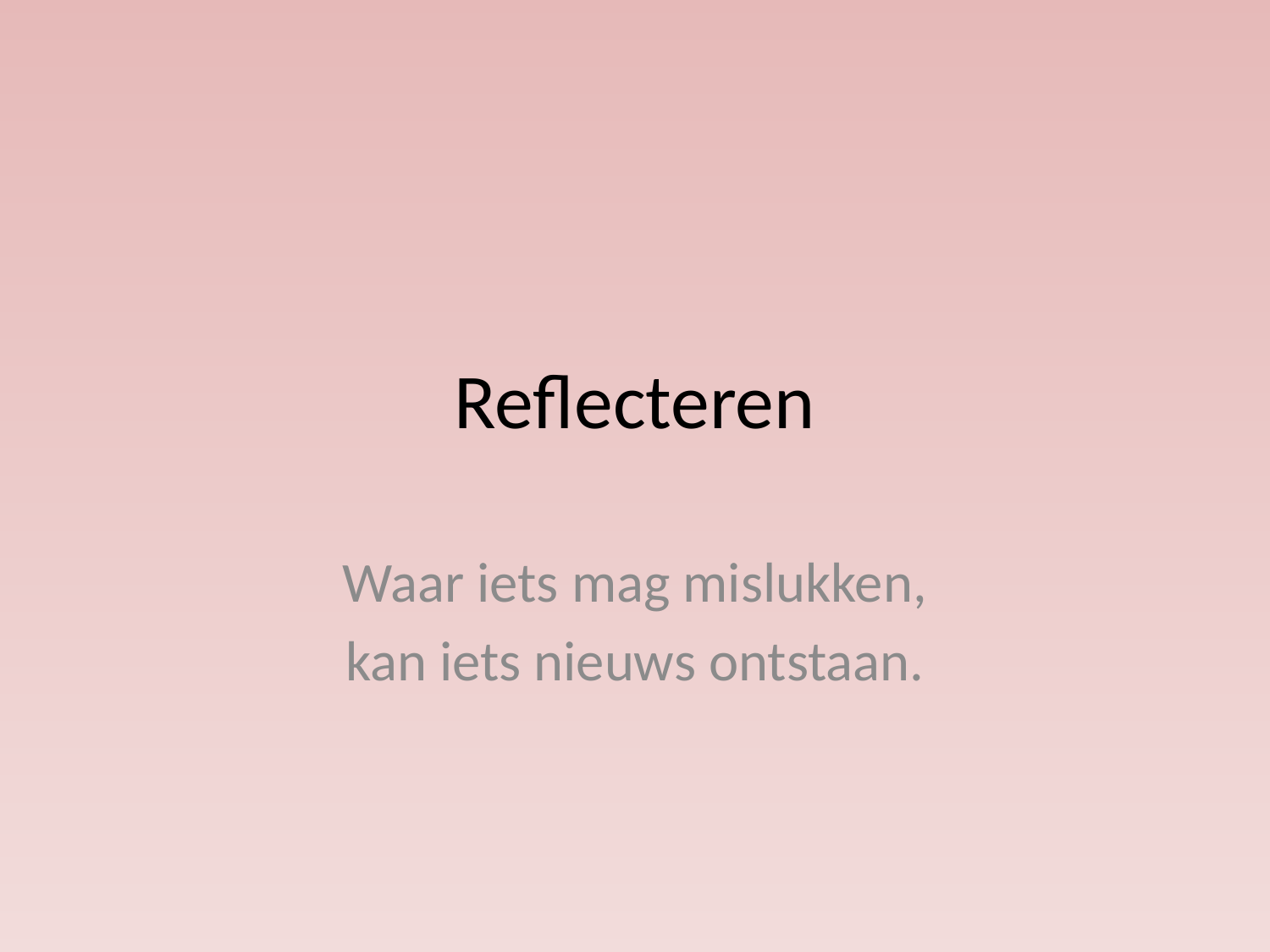

# Reflecteren
Waar iets mag mislukken,
kan iets nieuws ontstaan.